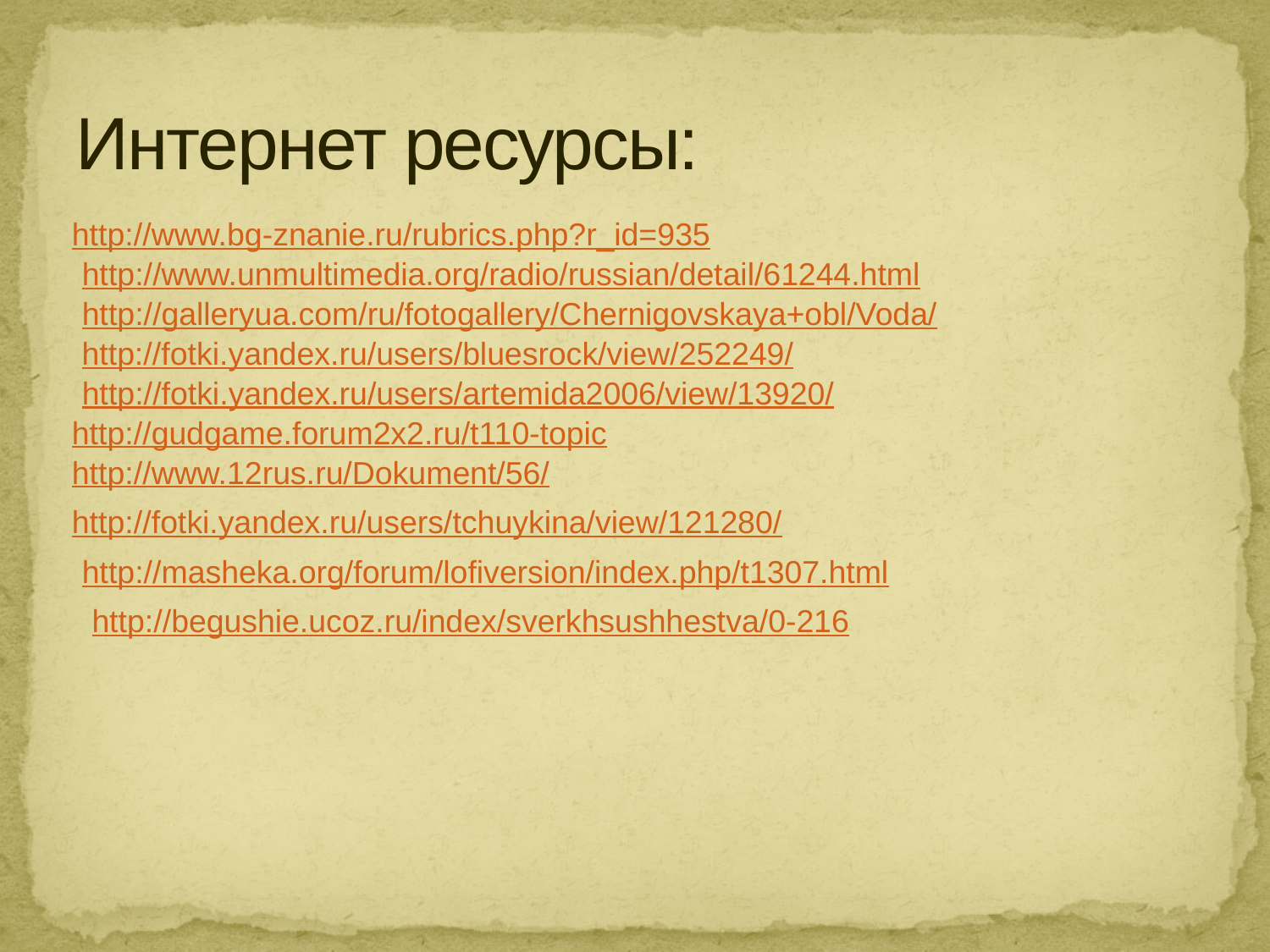

# Интернет ресурсы:
http://www.bg-znanie.ru/rubrics.php?r_id=935

http://www.unmultimedia.org/radio/russian/detail/61244.html

http://galleryua.com/ru/fotogallery/Chernigovskaya+obl/Voda/

http://fotki.yandex.ru/users/bluesrock/view/252249/

http://fotki.yandex.ru/users/artemida2006/view/13920/

http://gudgame.forum2x2.ru/t110-topic

http://www.12rus.ru/Dokument/56/

http://fotki.yandex.ru/users/tchuykina/view/121280/

http://masheka.org/forum/lofiversion/index.php/t1307.html

http://begushie.ucoz.ru/index/sverkhsushhestva/0-216